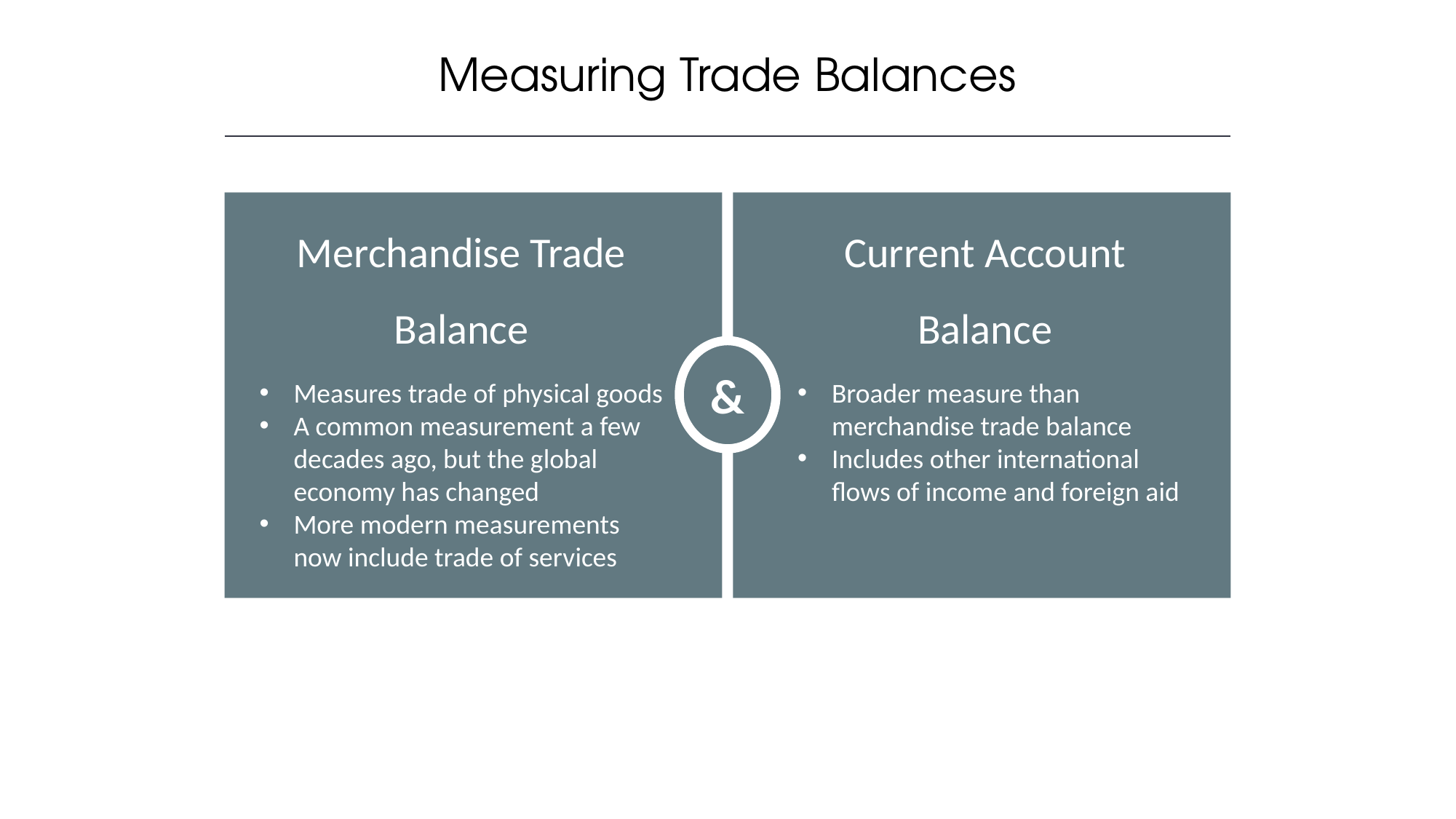

Measuring Trade Balances
HAWKES LEARNING

&
Merchandise Trade Balance
Current Account Balance
Measures trade of physical goods
A common measurement a few decades ago, but the global economy has changed
More modern measurements now include trade of services
Broader measure than merchandise trade balance
Includes other international flows of income and foreign aid